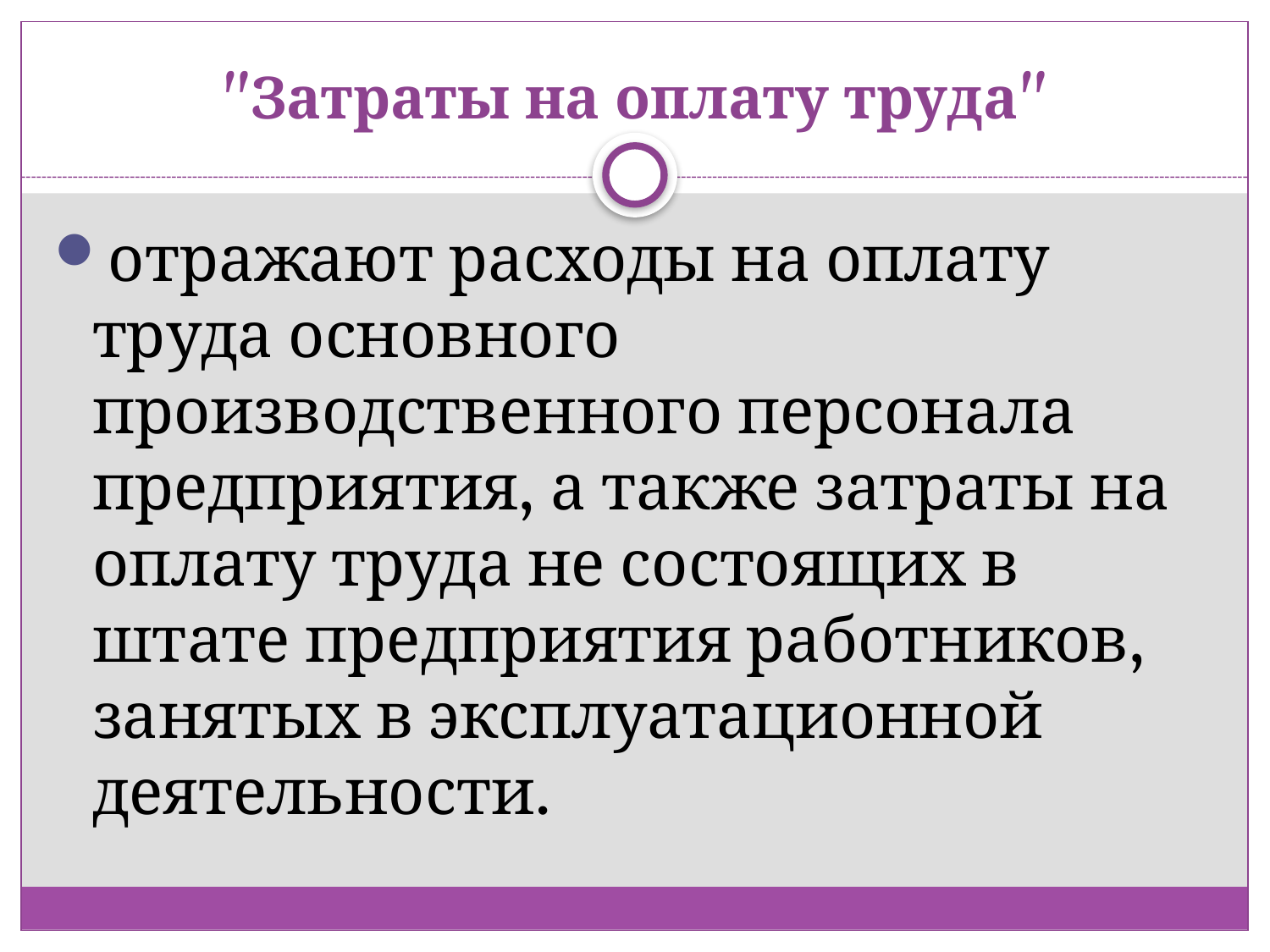

# "Затраты на оплату труда"
отражают расходы на оплату труда основного производственного персонала предприятия, а также затраты на оплату труда не состоящих в штате предприятия работников, занятых в эксплуатационной деятельности.